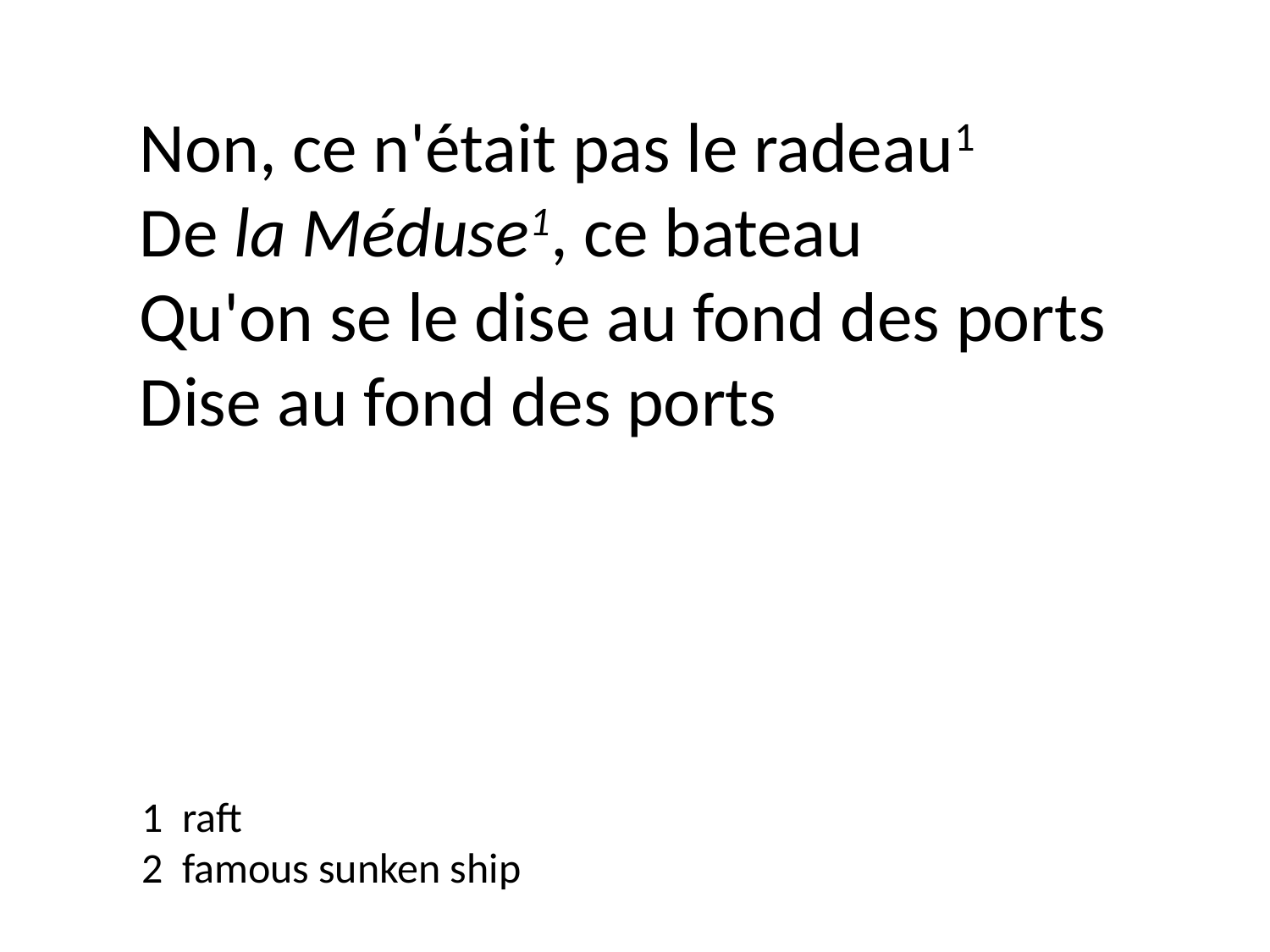

Non, ce n'était pas le radeau1
De la Méduse1, ce bateau
Qu'on se le dise au fond des ports
Dise au fond des ports
1  raft
2  famous sunken ship